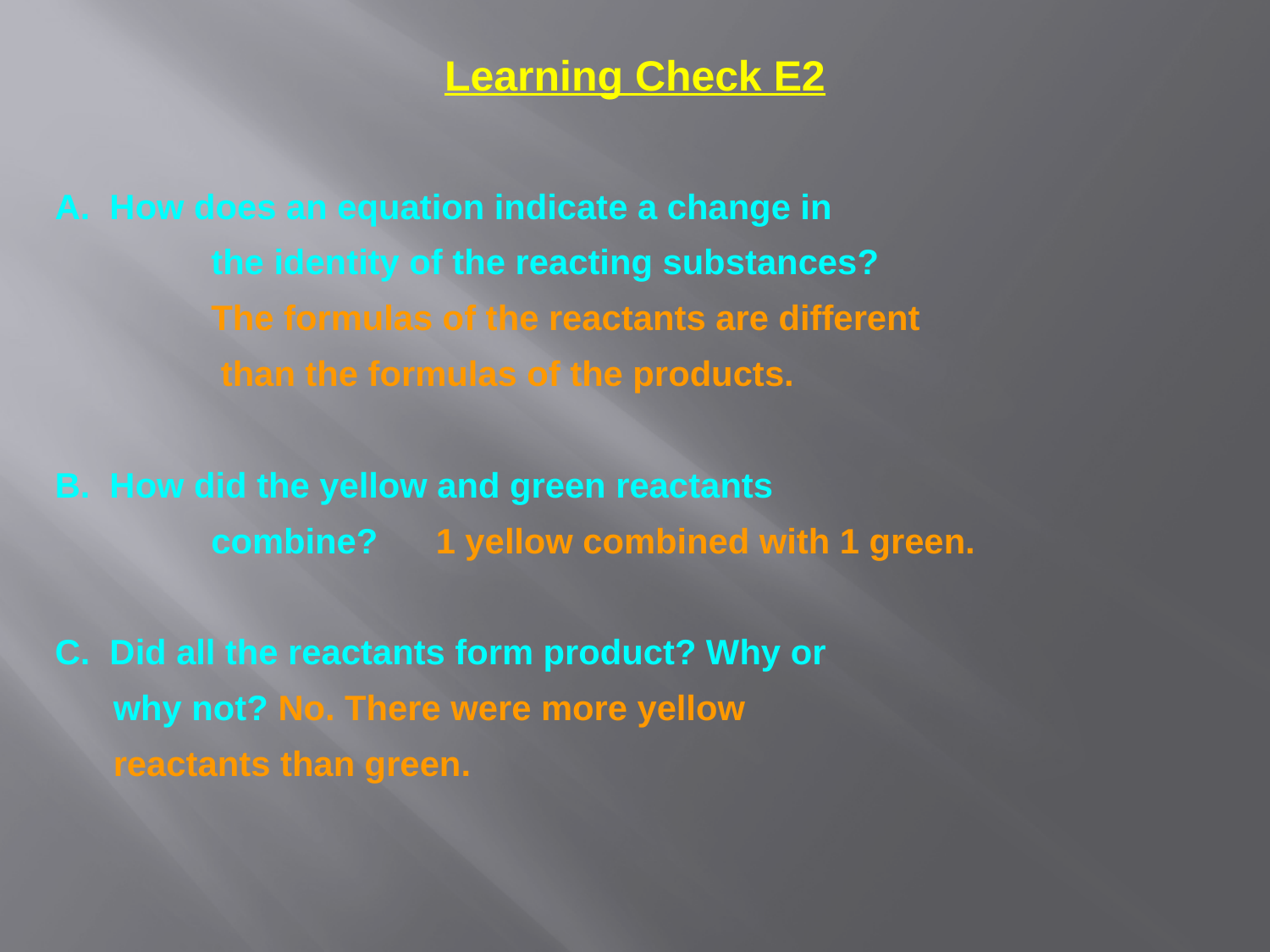

Learning Check E2

A.  How does an equation indicate a change in
	   the identity of the reacting substances?
	   The formulas of the reactants are different
	    than the formulas of the products.

B.  How did the yellow and green reactants
 	   combine? 	1 yellow combined with 1 green.

C.  Did all the reactants form product? Why or
      why not? No. There were more yellow
      reactants than green.